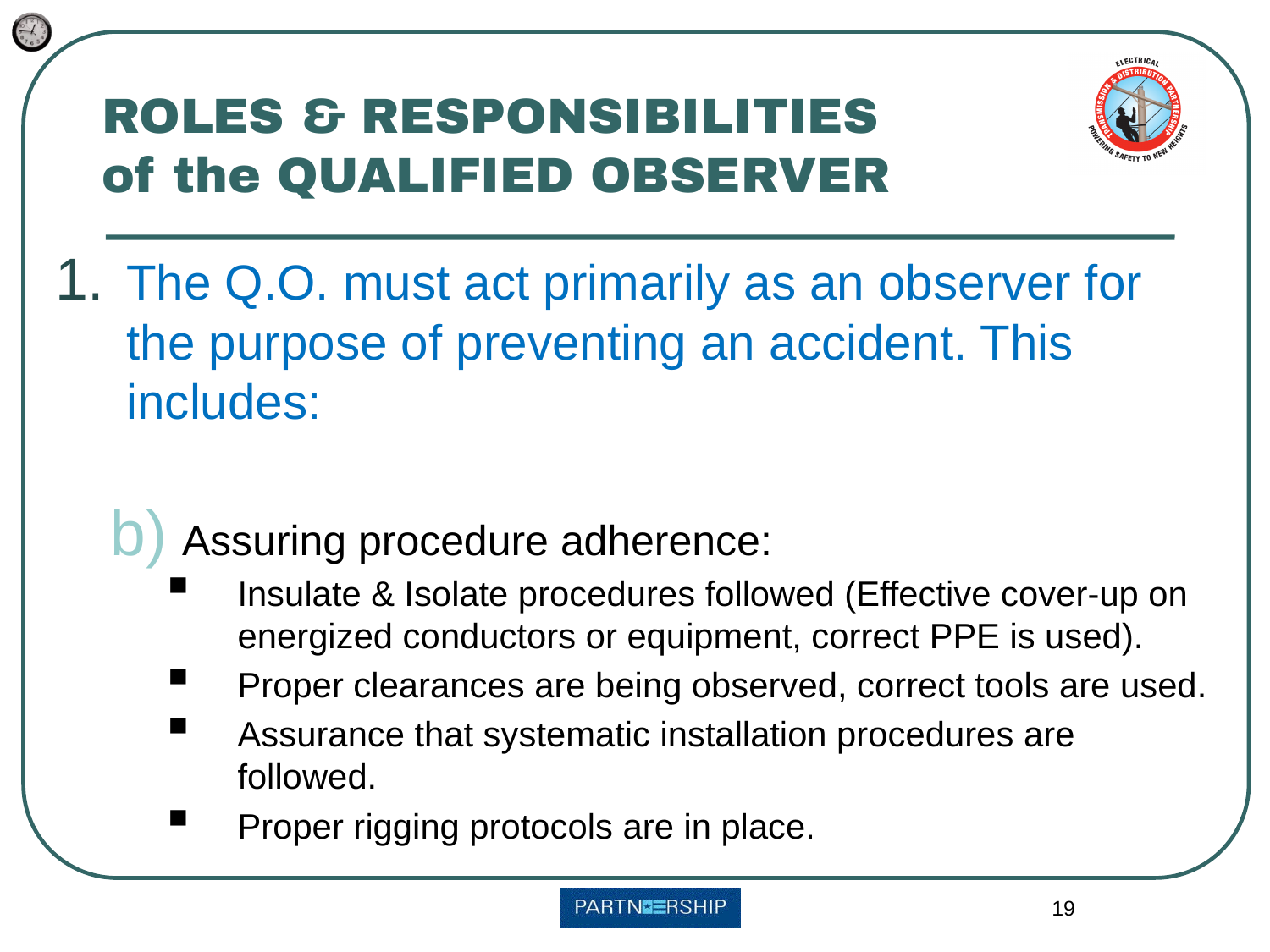

# ROLES & RESPONSIBILITIES of the QUALIFIED OBSERVER
The Q.O. must act primarily as an observer for the purpose of preventing an accident. This includes:

Assuring procedure adherence:
Insulate & Isolate procedures followed (Effective cover-up on energized conductors or equipment, correct PPE is used).
Proper clearances are being observed, correct tools are used.
Assurance that systematic installation procedures are followed.
Proper rigging protocols are in place.
19